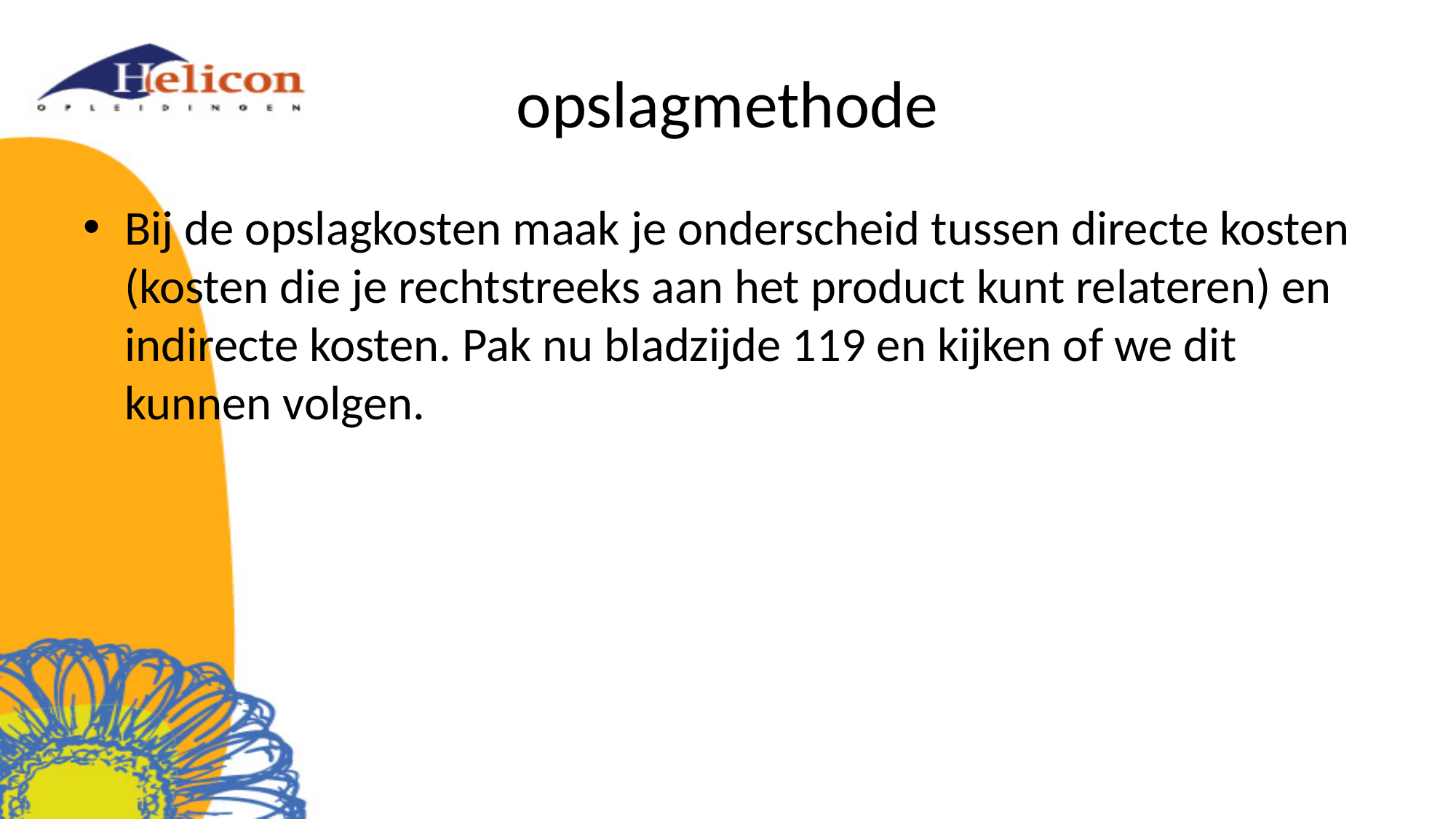

# opslagmethode
Bij de opslagkosten maak je onderscheid tussen directe kosten (kosten die je rechtstreeks aan het product kunt relateren) en indirecte kosten. Pak nu bladzijde 119 en kijken of we dit kunnen volgen.